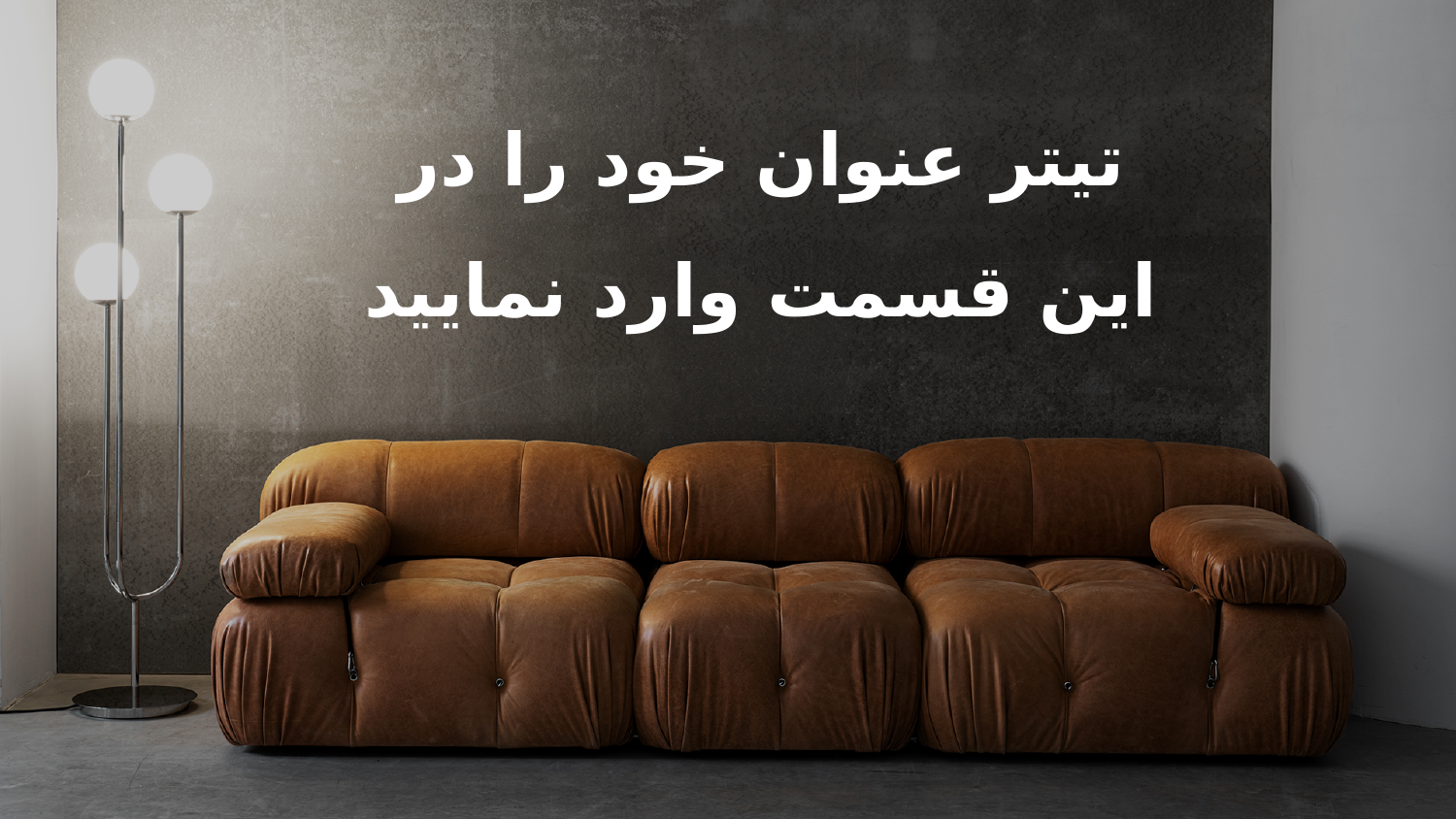

تیتر عنوان خود را در این قسمت وارد نمایید